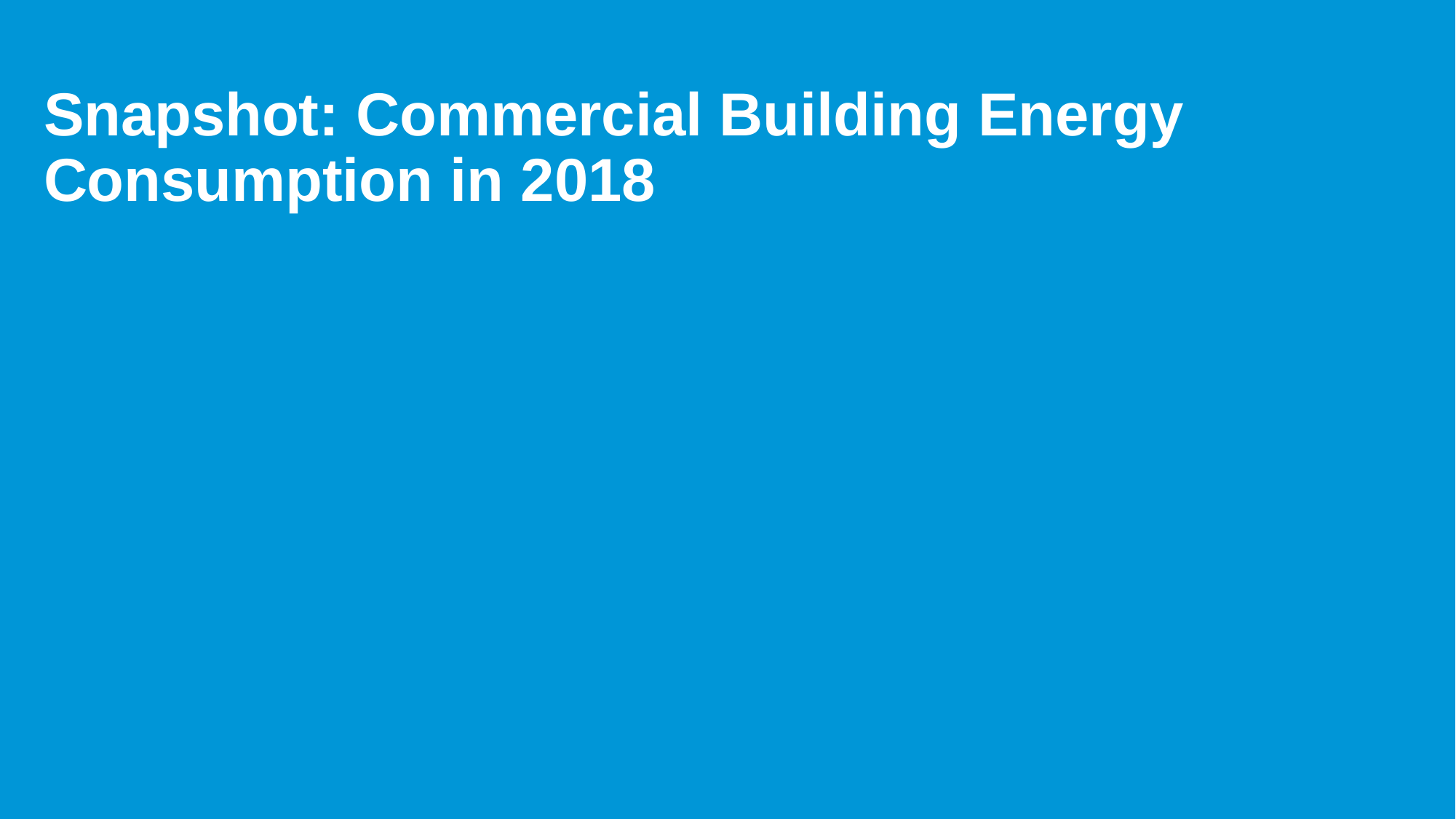

# Snapshot: Commercial Building Energy Consumption in 2018